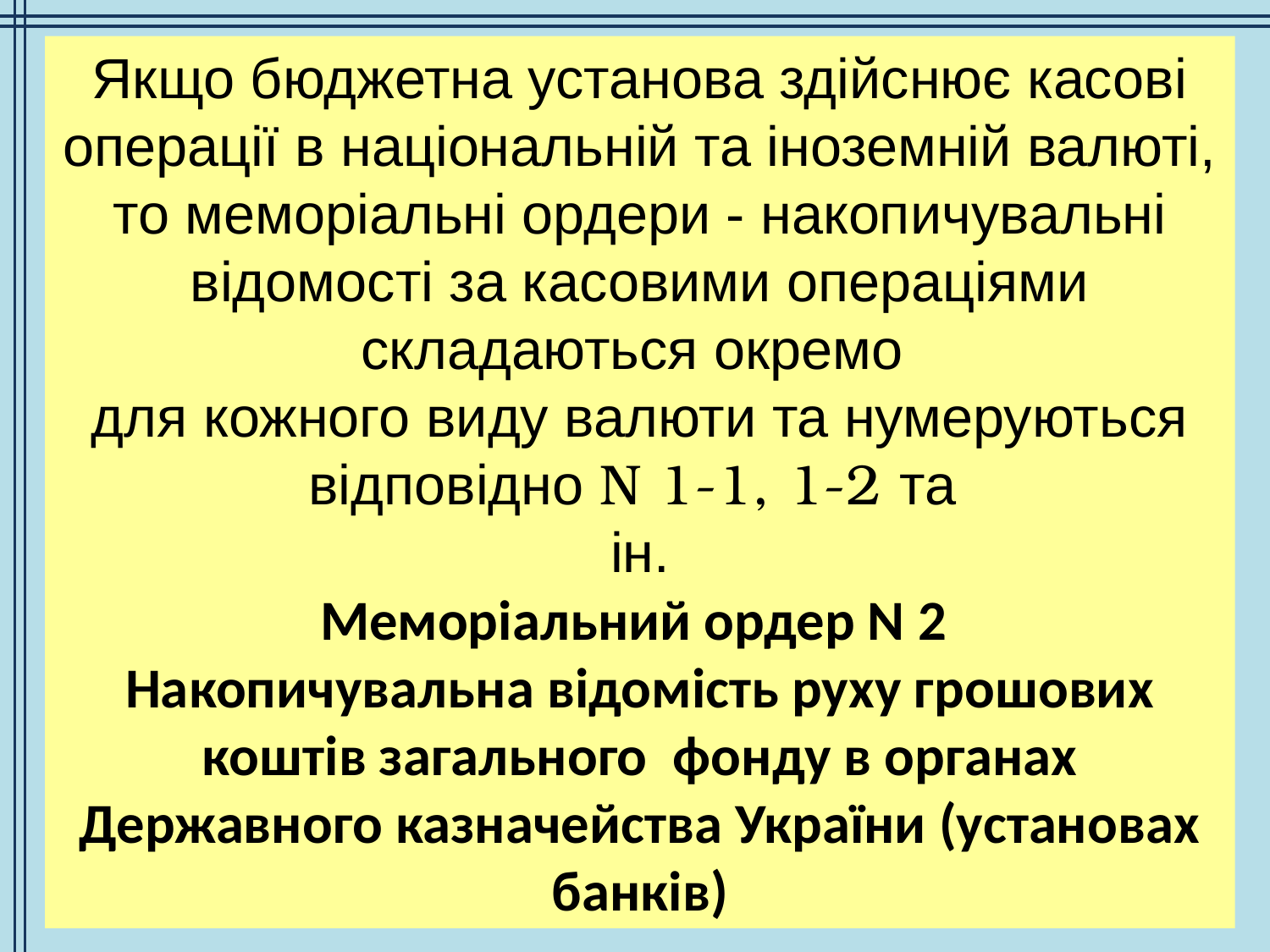

Якщо бюджетна установа здійснює касові операції в національній та іноземній валюті, то меморіальні ордери - накопичувальні відомості за касовими операціями складаються окремо
для кожного виду валюти та нумеруються відповідно N 1-1, 1-2 та
ін.
Меморіальний ордер N 2
Накопичувальна відомість руху грошових коштів загального  фонду в органах Державного казначейства України (установах банків)